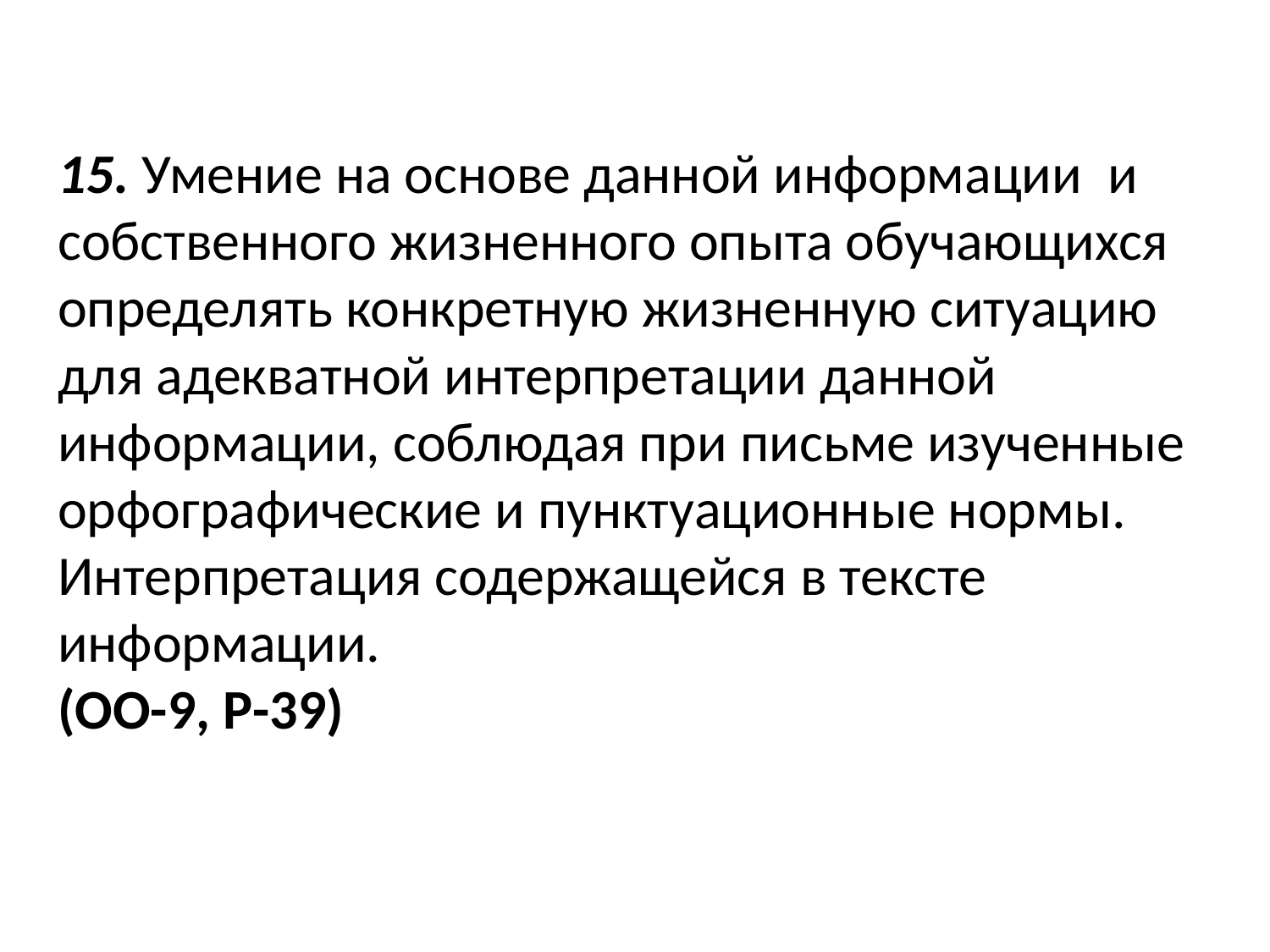

# 15. Умение на основе данной информации  и собственного жизненного опыта обучающихся определять конкретную жизненную ситуацию для адекватной интерпретации данной информации, соблюдая при письме изученные орфографические и пунктуационные нормы. Интерпретация содержащейся в тексте информации. (ОО-9, Р-39)